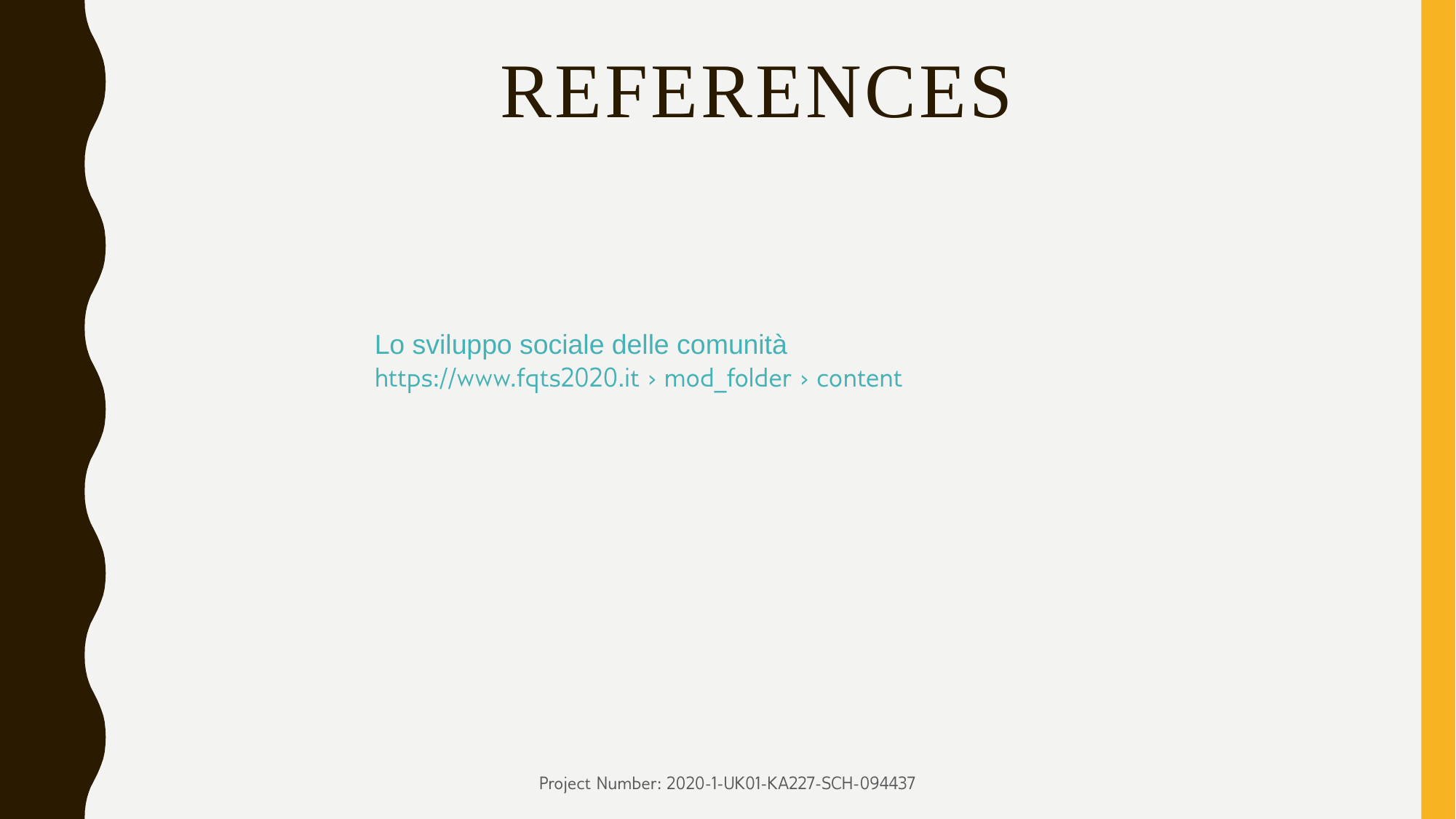

# REFERENCES
Lo sviluppo sociale delle comunità
https://www.fqts2020.it › mod_folder › content

Project Number: 2020-1-UK01-KA227-SCH-094437